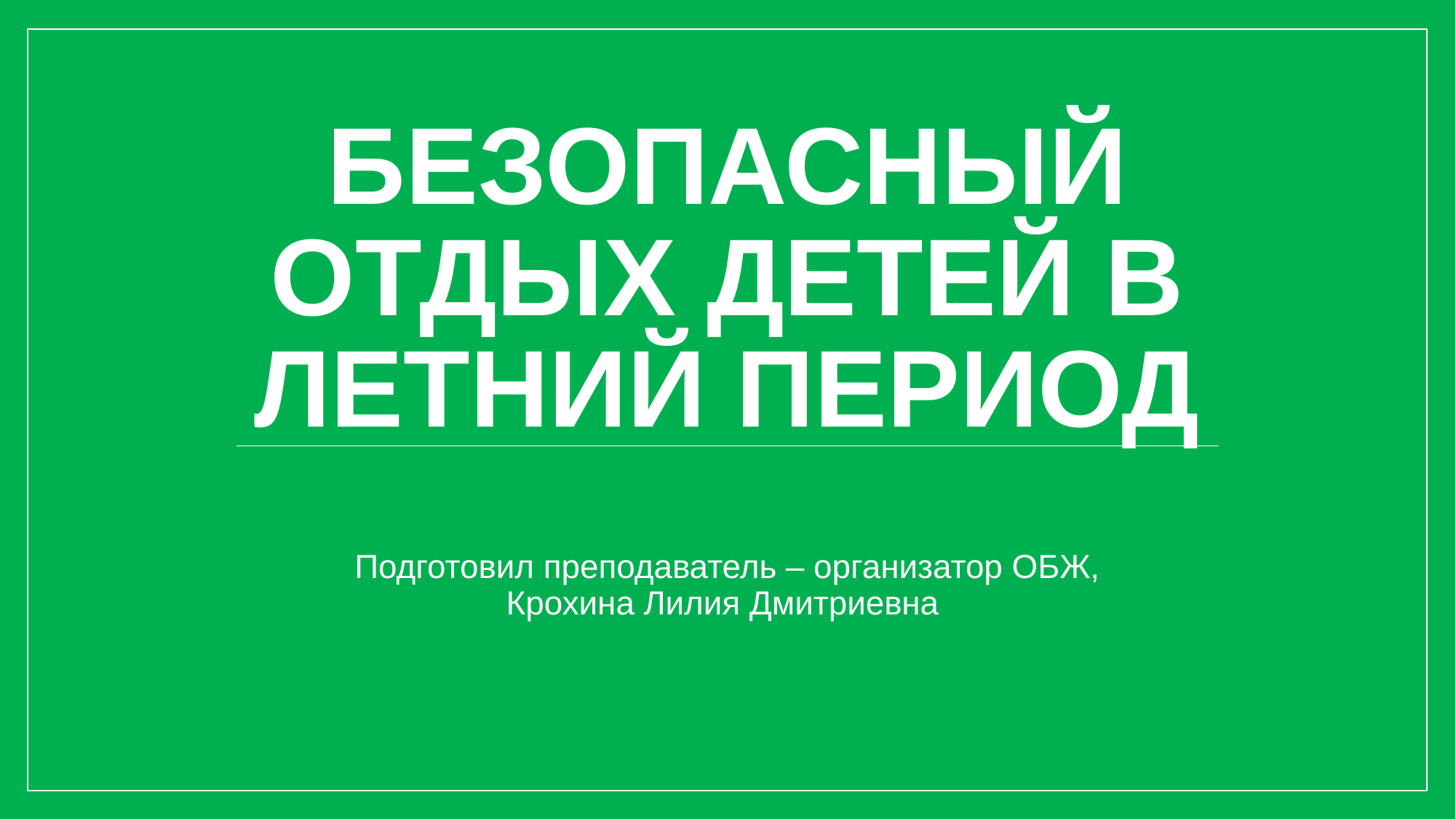

# безопасный отдых детей в летний период
Подготовил преподаватель – организатор ОБЖ,
Крохина Лилия Дмитриевна